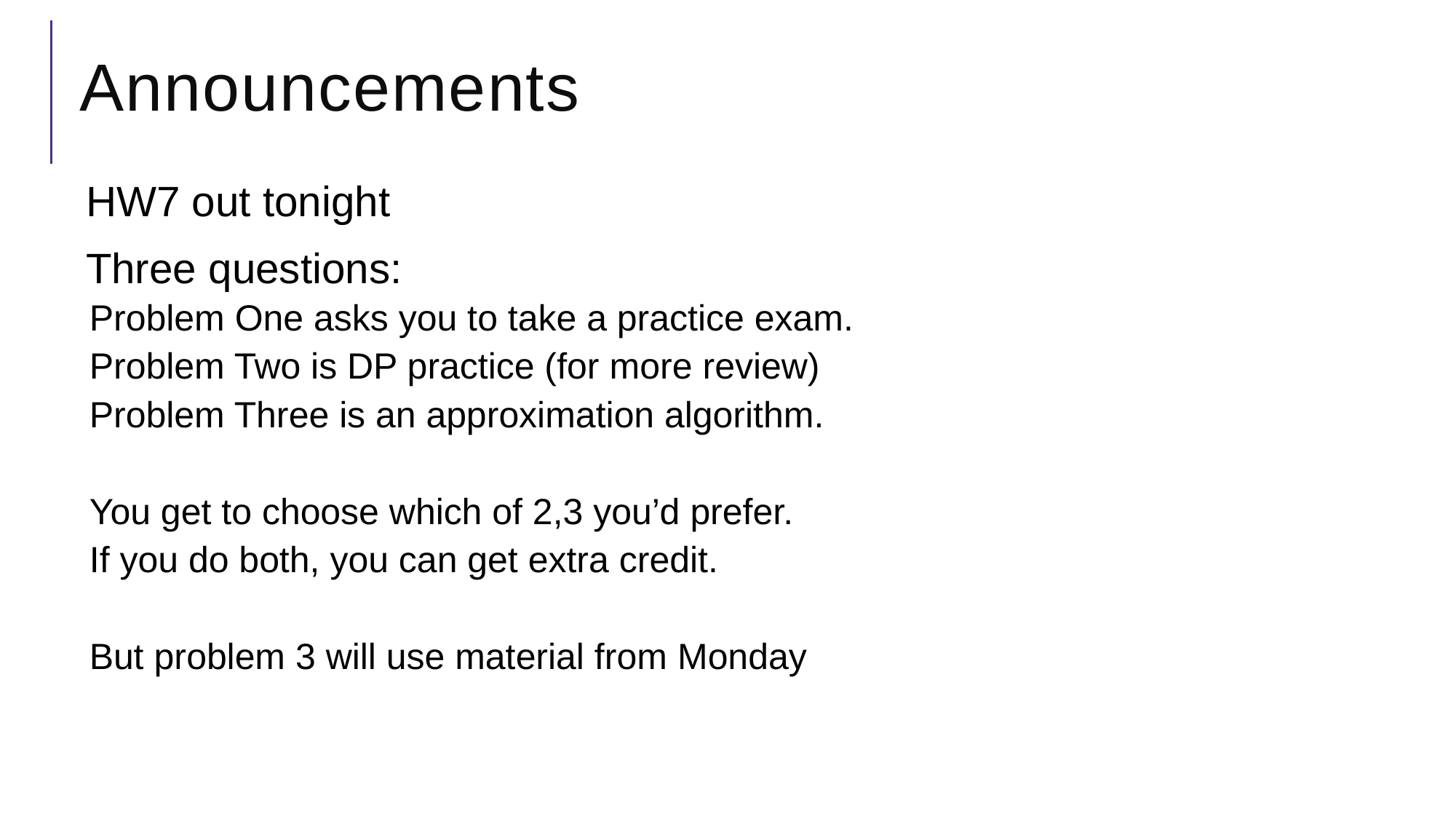

# Announcements
HW7 out tonight
Three questions:
Problem One asks you to take a practice exam.
Problem Two is DP practice (for more review)
Problem Three is an approximation algorithm.

You get to choose which of 2,3 you’d prefer.
If you do both, you can get extra credit.

But problem 3 will use material from Monday